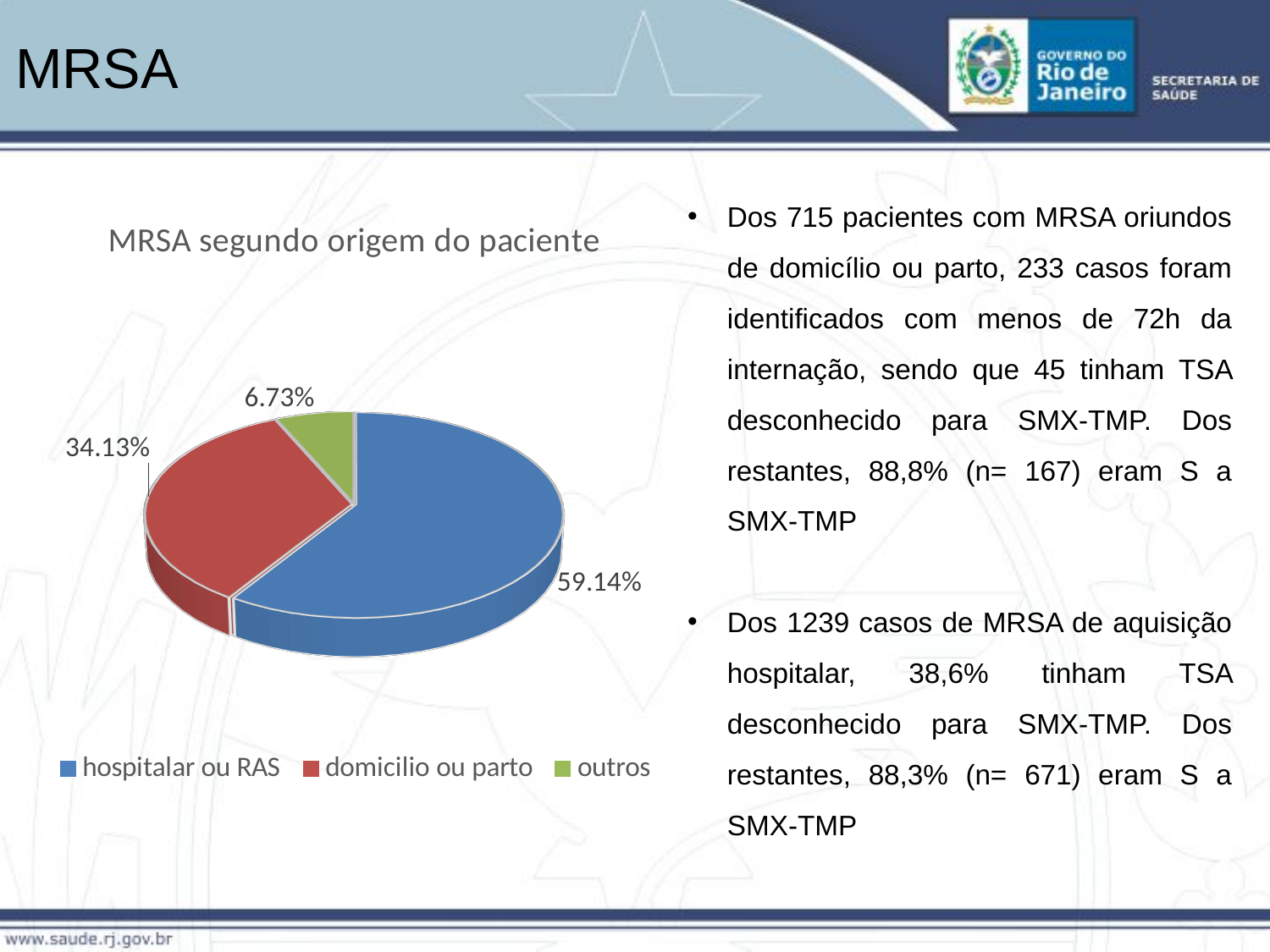

# MRSA
Dos 715 pacientes com MRSA oriundos de domicílio ou parto, 233 casos foram identificados com menos de 72h da internação, sendo que 45 tinham TSA desconhecido para SMX-TMP. Dos restantes, 88,8% (n= 167) eram S a SMX-TMP

Dos 1239 casos de MRSA de aquisição hospitalar, 38,6% tinham TSA desconhecido para SMX-TMP. Dos restantes, 88,3% (n= 671) eram S a SMX-TMP

[unsupported chart]